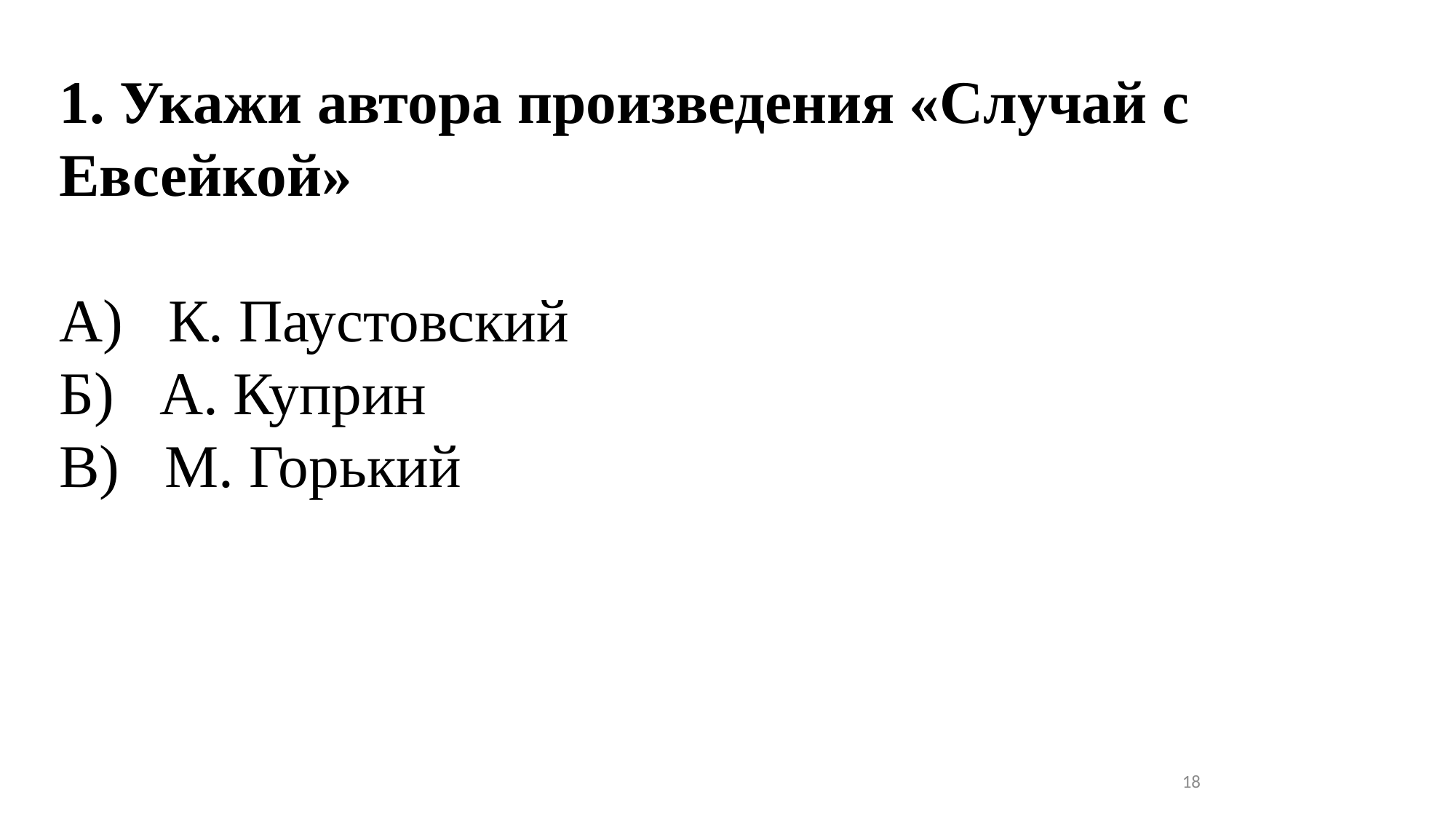

1. Укажи автора произведения «Случай с Евсейкой»

А)   К. Паустовский
Б)   А. Куприн
В)   М. Горький

18